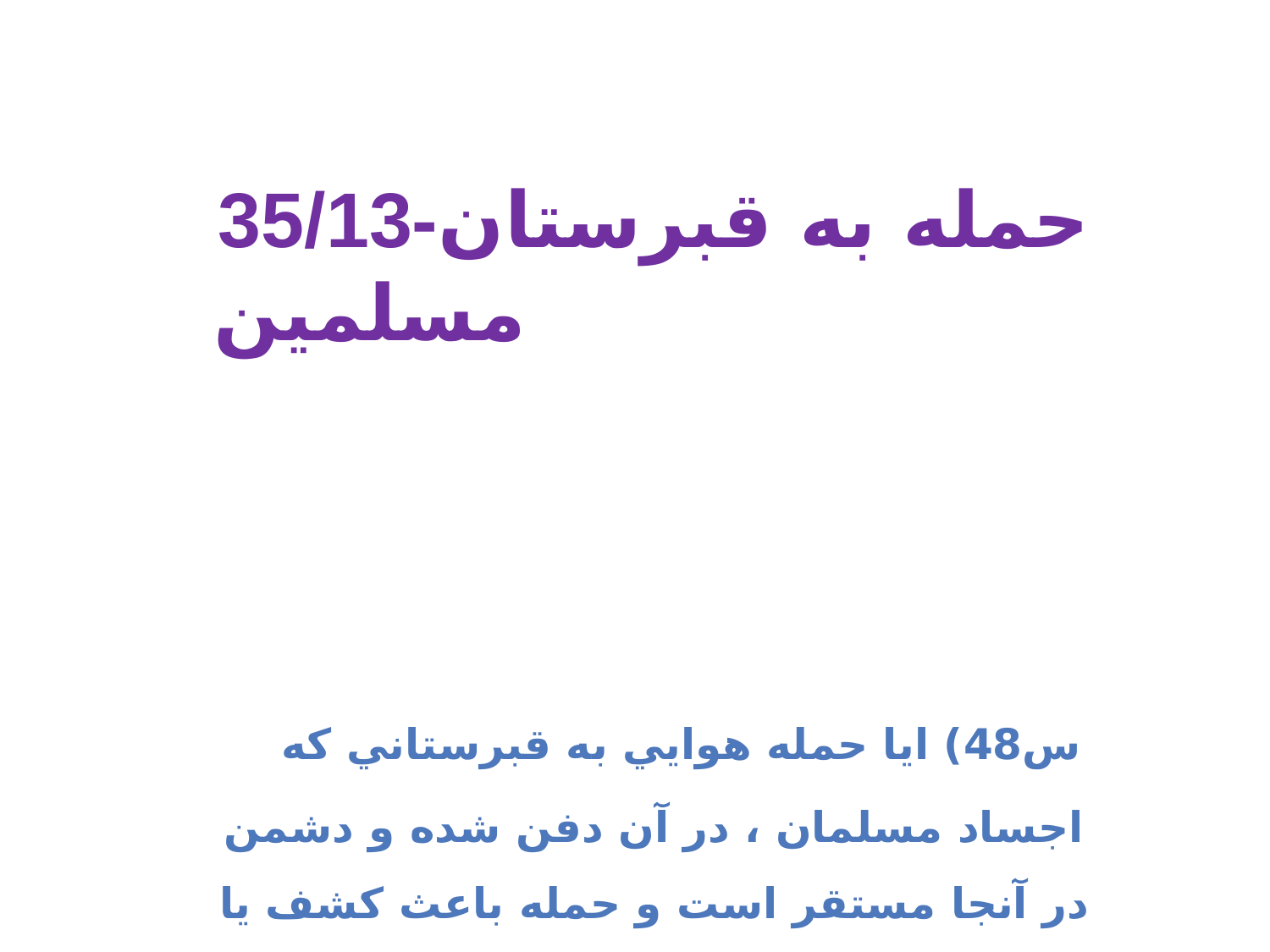

35/13-حمله به قبرستان مسلمین
  س48) ايا حمله هوايي به قبرستاني كه اجساد مسلمان ، در آن دفن شده و دشمن در آنجا مستقر است و حمله باعث كشف يا نابودي اجساد شود جايز است؟                                                                                                       ج)اگر دشمن آنجا را به عنوان سپر براي ضربه زدن به نيروهاي اسلام استفاده كرده باشد و راه چاره ديگري براي دفع دشمن نباشد، جايز است.